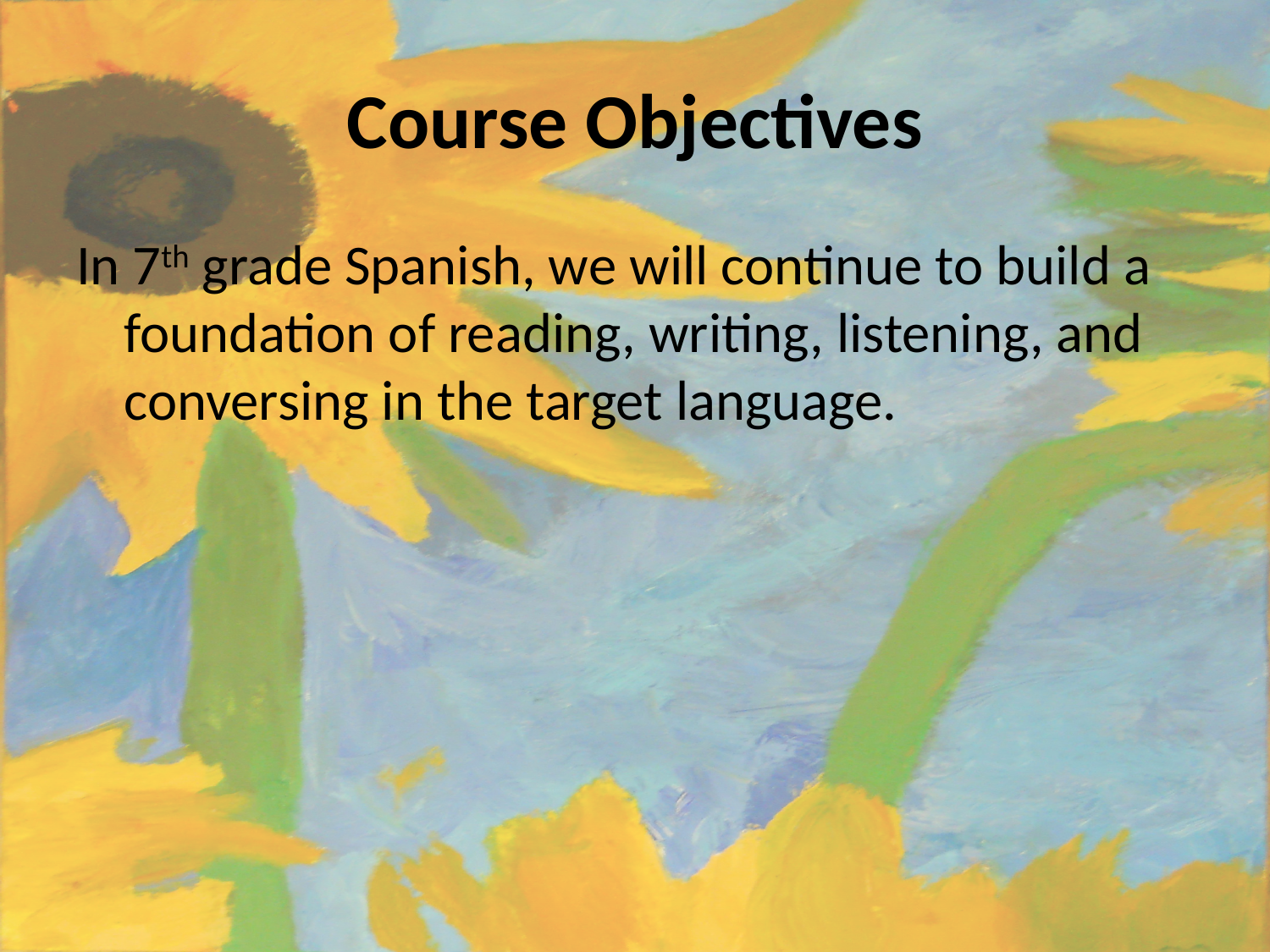

# Course Objectives
In 7th grade Spanish, we will continue to build a foundation of reading, writing, listening, and conversing in the target language.